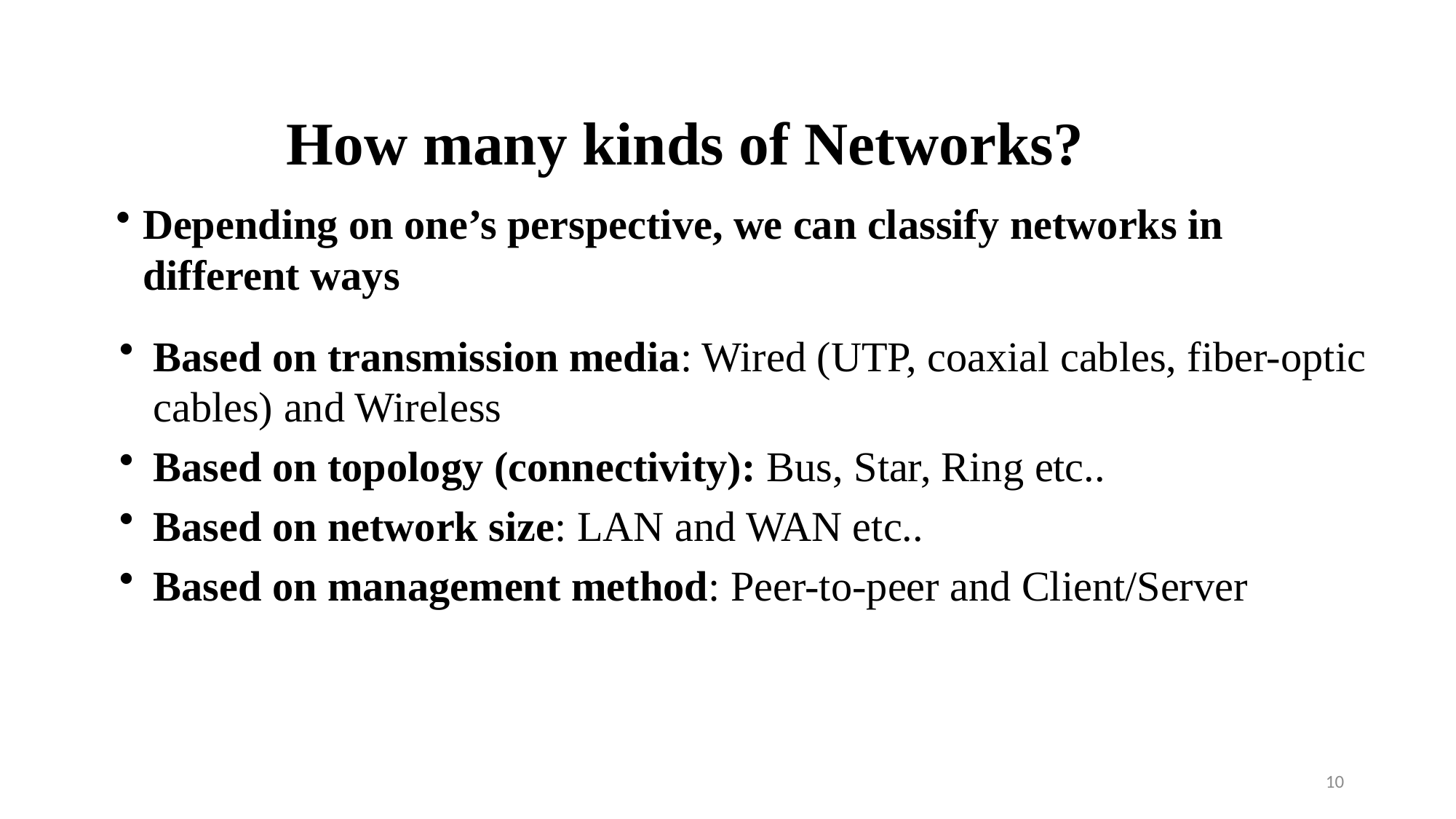

How many kinds of Networks?
Depending on one’s perspective, we can classify networks in different ways

Based on transmission media: Wired (UTP, coaxial cables, fiber-optic cables) and Wireless
Based on topology (connectivity): Bus, Star, Ring etc..
Based on network size: LAN and WAN etc..
Based on management method: Peer-to-peer and Client/Server

10